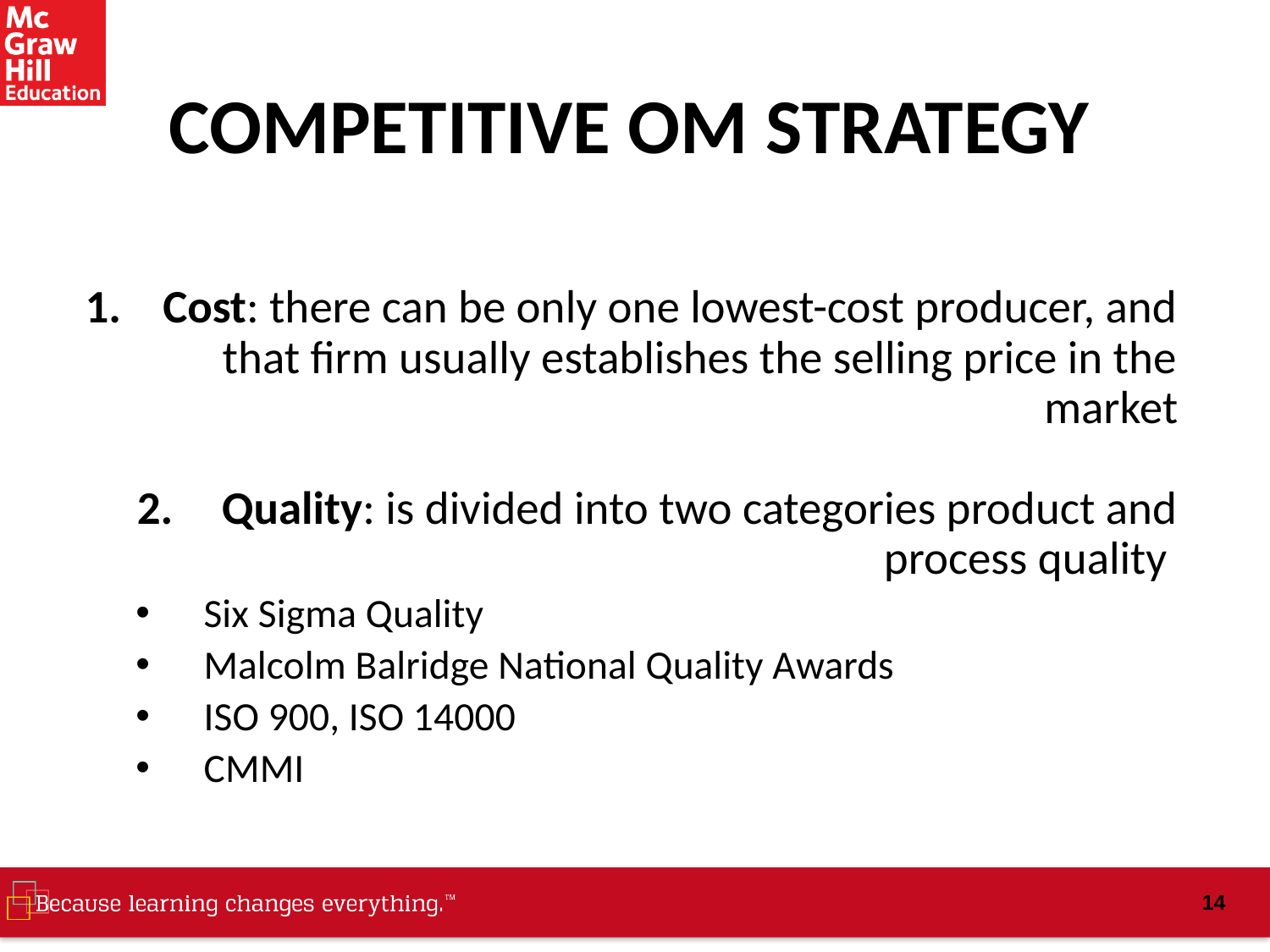

# COMPETITIVE OM STRATEGY
Cost: there can be only one lowest-cost producer, and that firm usually establishes the selling price in the market

Quality: is divided into two categories product and process quality
Six Sigma Quality
Malcolm Balridge National Quality Awards
ISO 900, ISO 14000
CMMI